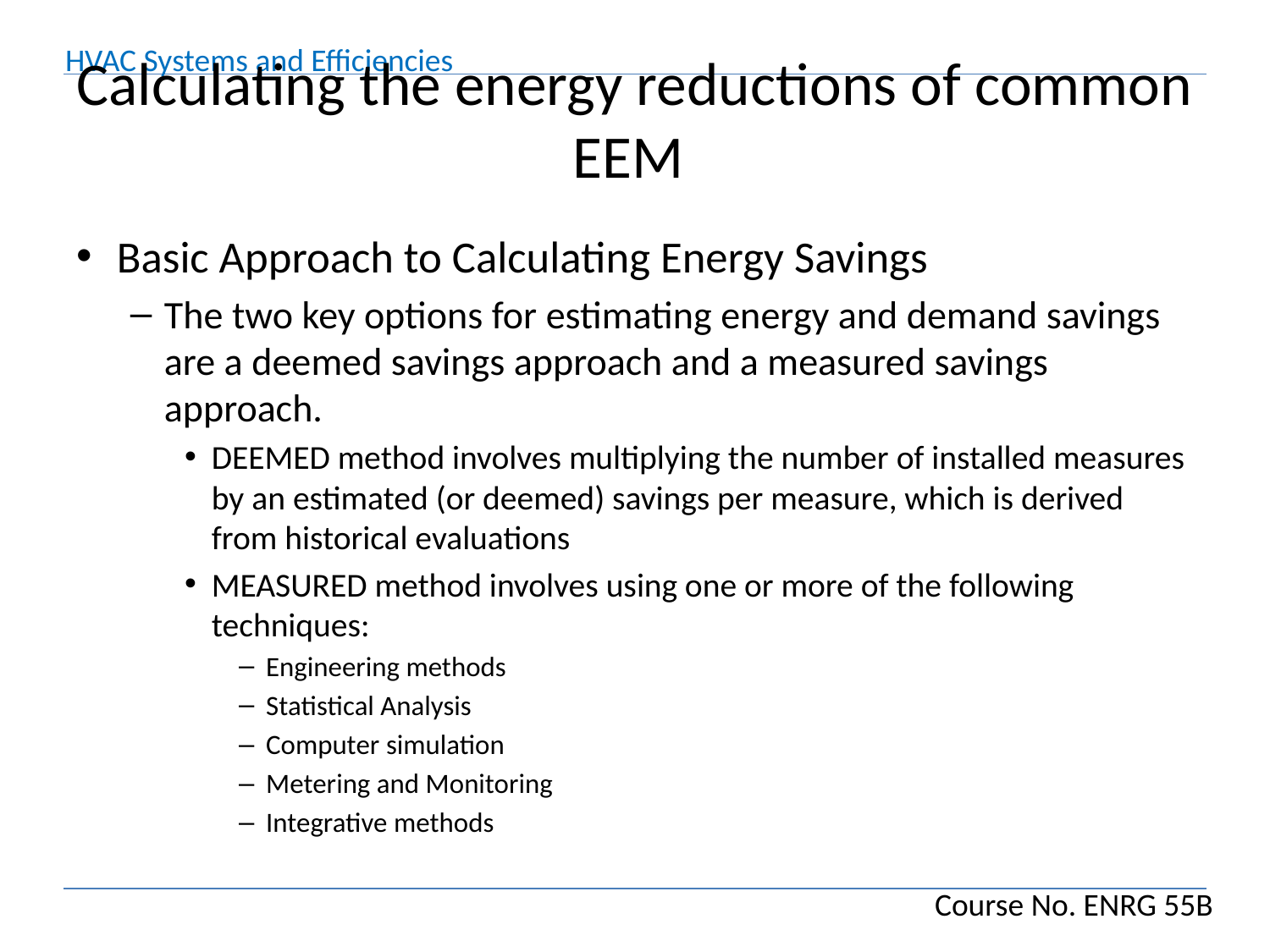

# Calculating the energy reductions of common EEM
Basic Approach to Calculating Energy Savings
The two key options for estimating energy and demand savings are a deemed savings approach and a measured savings approach.
DEEMED method involves multiplying the number of installed measures by an estimated (or deemed) savings per measure, which is derived from historical evaluations
MEASURED method involves using one or more of the following techniques:
Engineering methods
Statistical Analysis
Computer simulation
Metering and Monitoring
Integrative methods